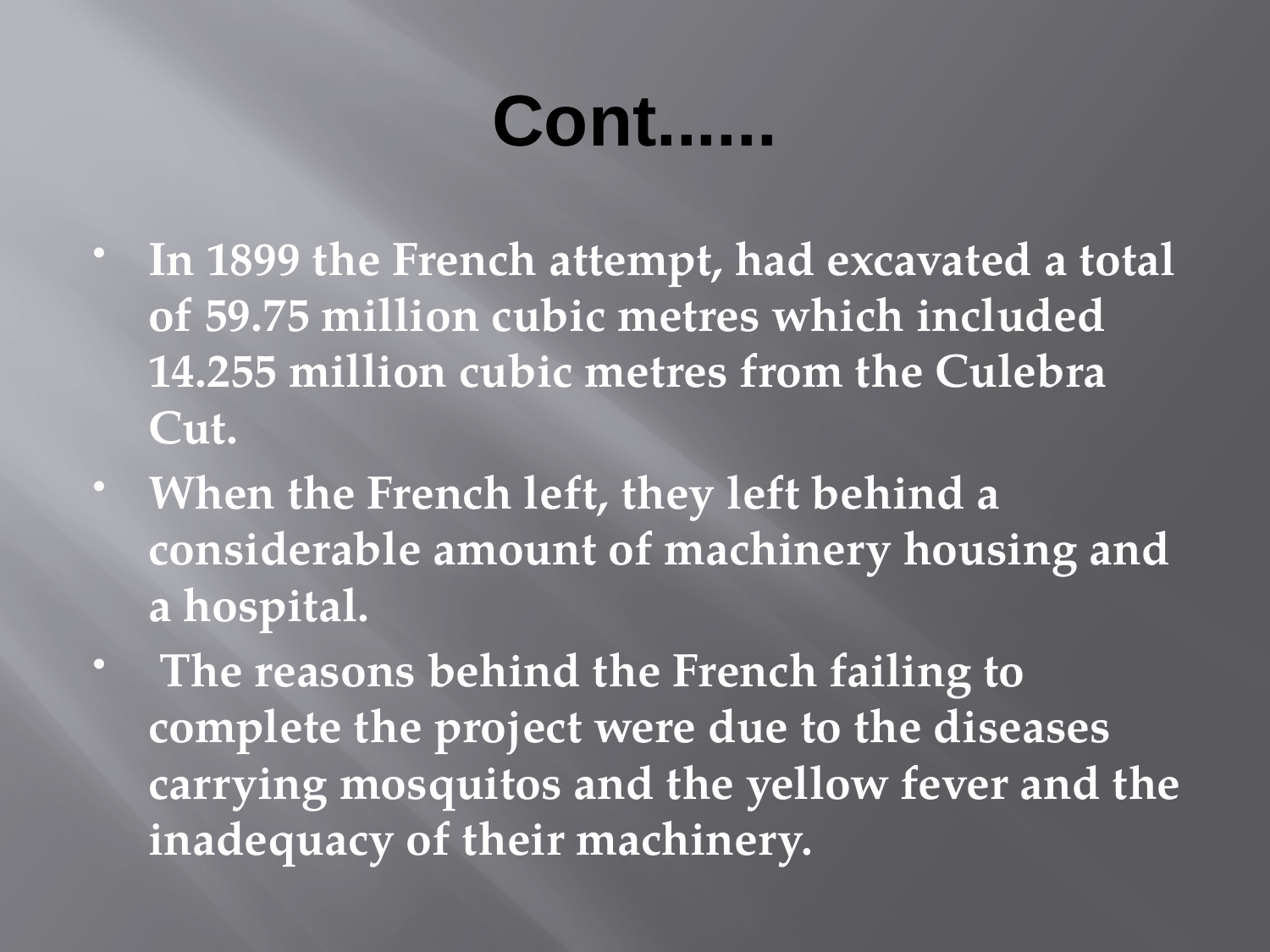

# Cont......
In 1899 the French attempt, had excavated a total of 59.75 million cubic metres which included 14.255 million cubic metres from the Culebra Cut.
When the French left, they left behind a considerable amount of machinery housing and a hospital.
 The reasons behind the French failing to complete the project were due to the diseases carrying mosquitos and the yellow fever and the inadequacy of their machinery.